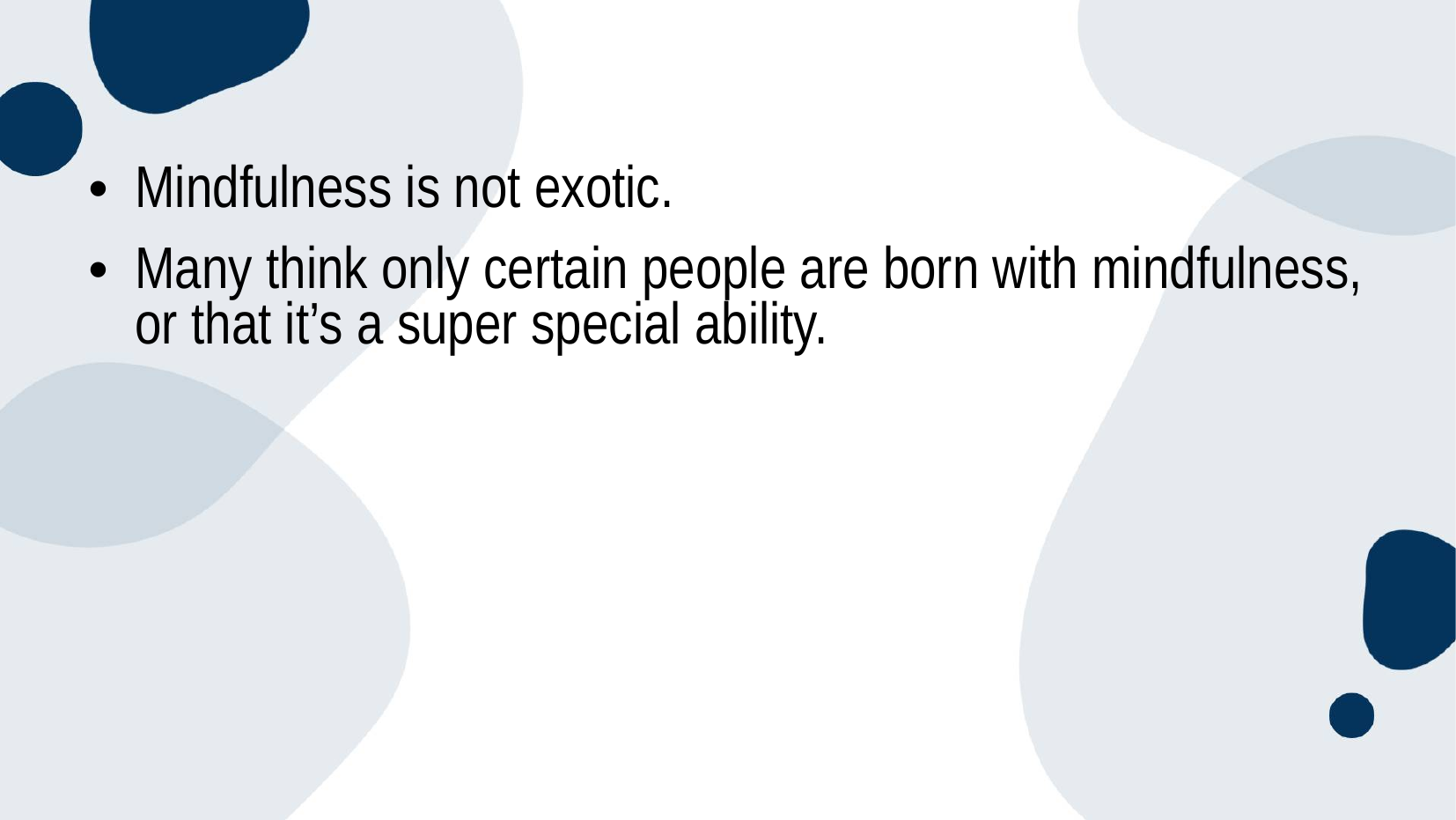

Mindfulness is not exotic.
Many think only certain people are born with mindfulness, or that it’s a super special ability.